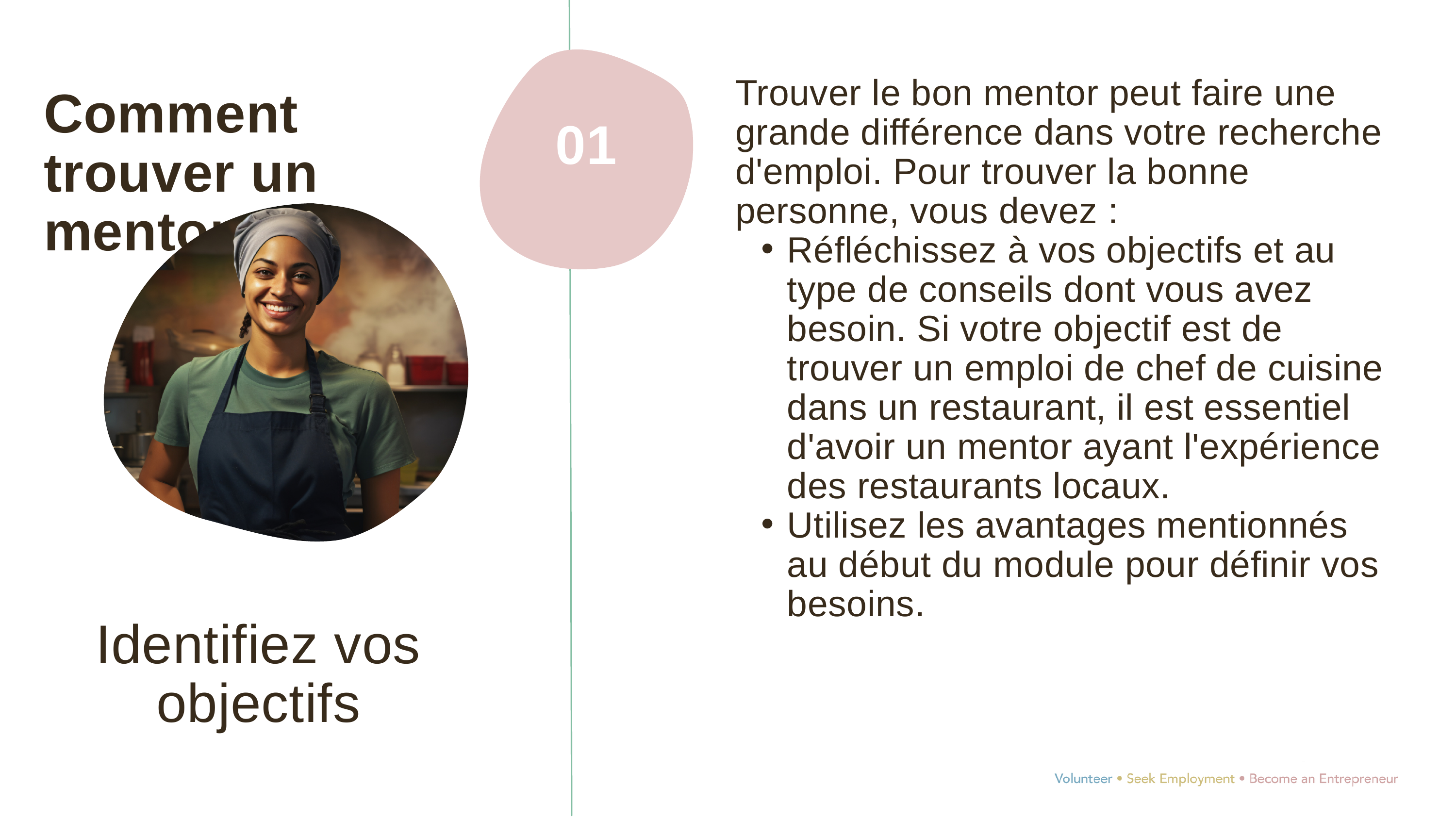

Trouver le bon mentor peut faire une grande différence dans votre recherche d'emploi. Pour trouver la bonne personne, vous devez :
Réfléchissez à vos objectifs et au type de conseils dont vous avez besoin. Si votre objectif est de trouver un emploi de chef de cuisine dans un restaurant, il est essentiel d'avoir un mentor ayant l'expérience des restaurants locaux.
Utilisez les avantages mentionnés au début du module pour définir vos besoins.

Comment trouver un mentor

Identifiez vos objectifs
01